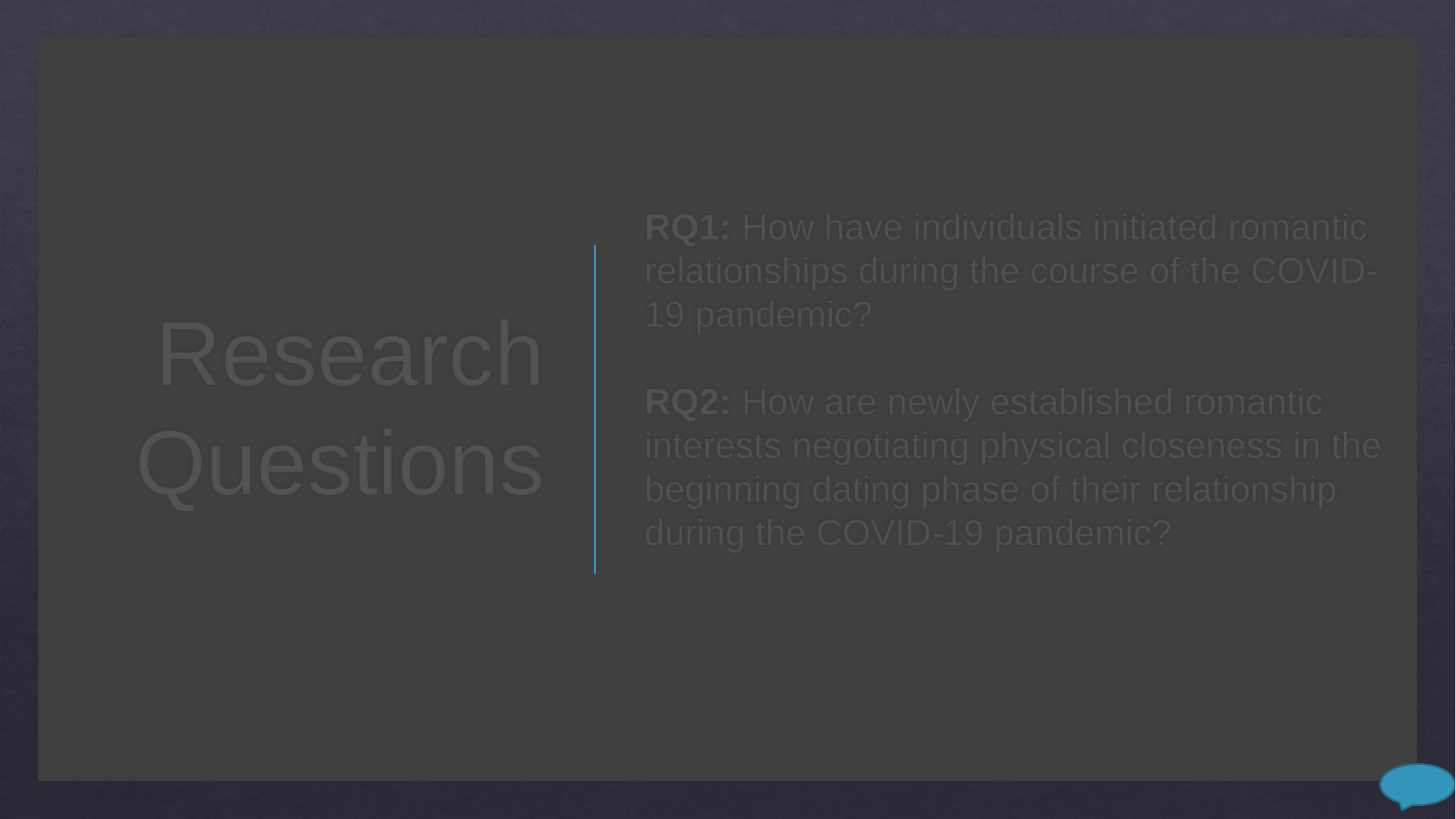

# Research Questions
RQ1: How have individuals initiated romantic relationships during the course of the COVID-19 pandemic?

RQ2: How are newly established romantic interests negotiating physical closeness in the beginning dating phase of their relationship during the COVID-19 pandemic?